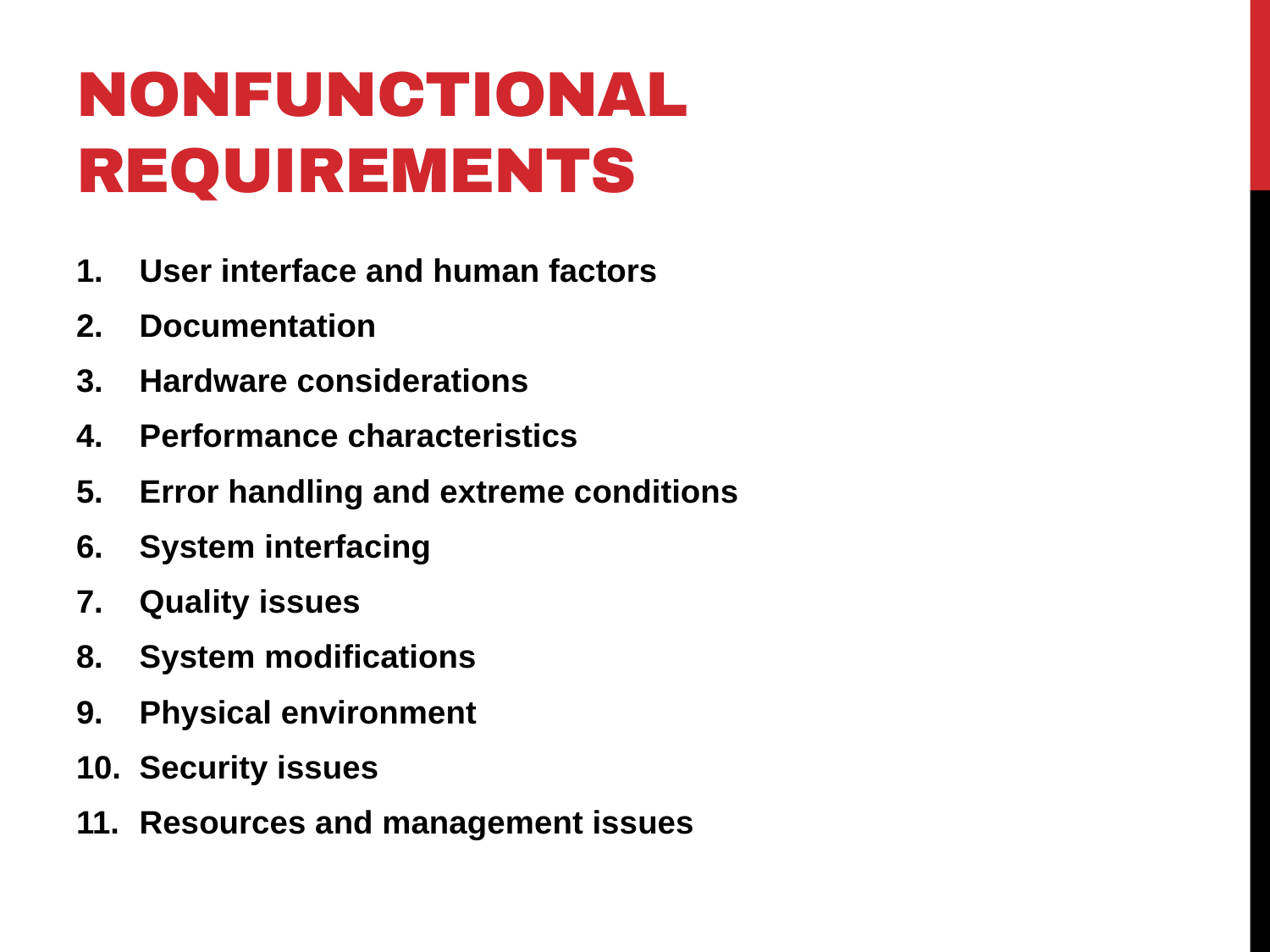

# Nonfunctional Requirements
User interface and human factors
Documentation
Hardware considerations
Performance characteristics
Error handling and extreme conditions
System interfacing
Quality issues
System modifications
Physical environment
Security issues
Resources and management issues